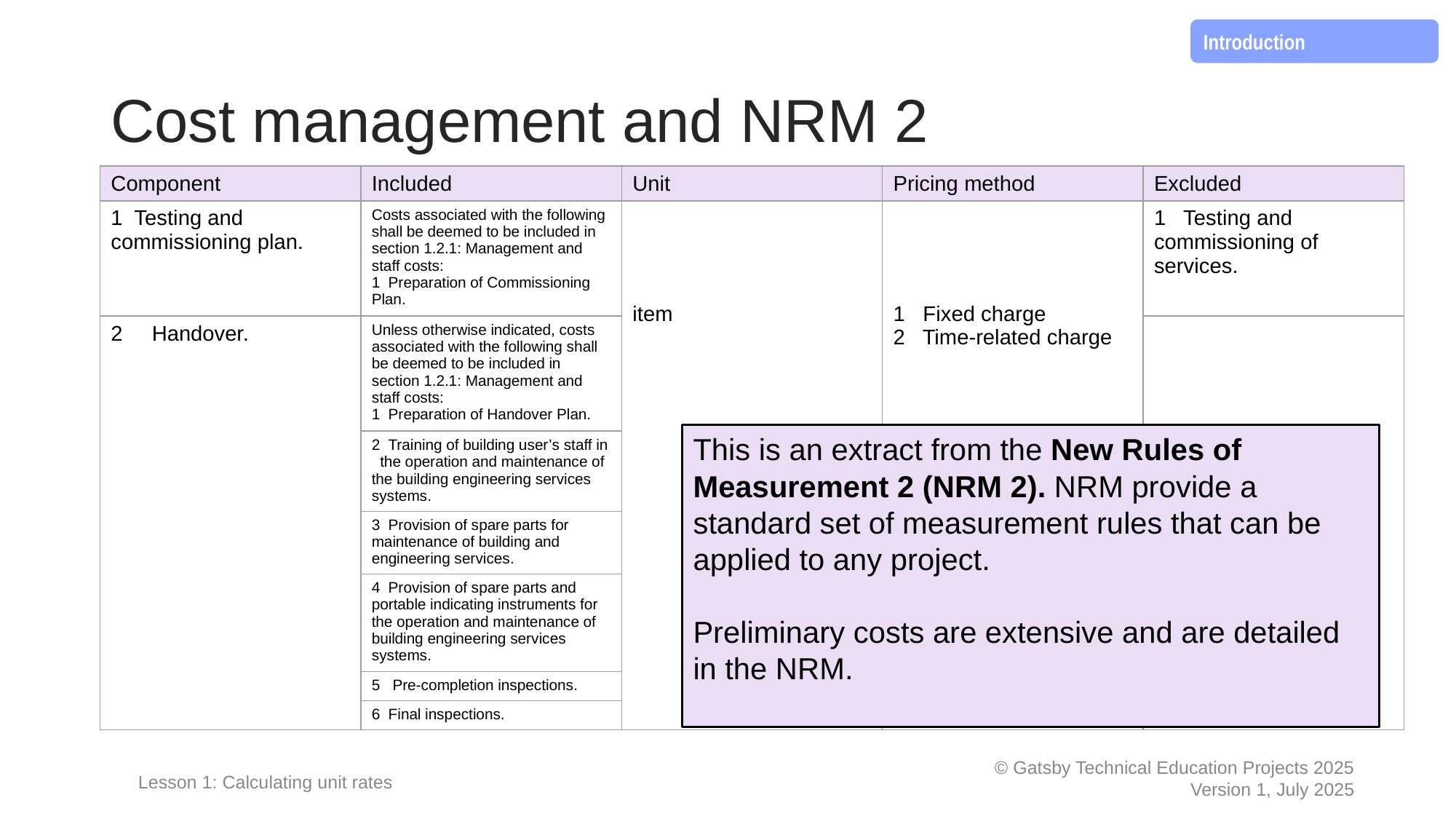

Introduction
# Cost management and NRM 2
| Component | Included | Unit | Pricing method | Excluded |
| --- | --- | --- | --- | --- |
| 1 Testing and commissioning plan. | Costs associated with the following shall be deemed to be included in section 1.2.1: Management and staff costs: 1 Preparation of Commissioning Plan. | item | 1 Fixed charge 2 Time-related charge | 1 Testing and commissioning of services. |
| Handover. | Unless otherwise indicated, costs associated with the following shall be deemed to be included in section 1.2.1: Management and staff costs: 1 Preparation of Handover Plan. |  |  |  |
|  | 2 Training of building user’s staff in the operation and maintenance of the building engineering services systems. |  |  |  |
|  | 3 Provision of spare parts for maintenance of building and engineering services. |  |  |  |
|  | 4 Provision of spare parts and portable indicating instruments for the operation and maintenance of building engineering services systems. |  |  |  |
|  | 5 Pre-completion inspections. |  |  |  |
|  | 6 Final inspections. |  |  |  |
This is an extract from the New Rules of Measurement 2 (NRM 2). NRM provide a standard set of measurement rules that can be applied to any project.

Preliminary costs are extensive and are detailed in the NRM.

Lesson 1: Calculating unit rates